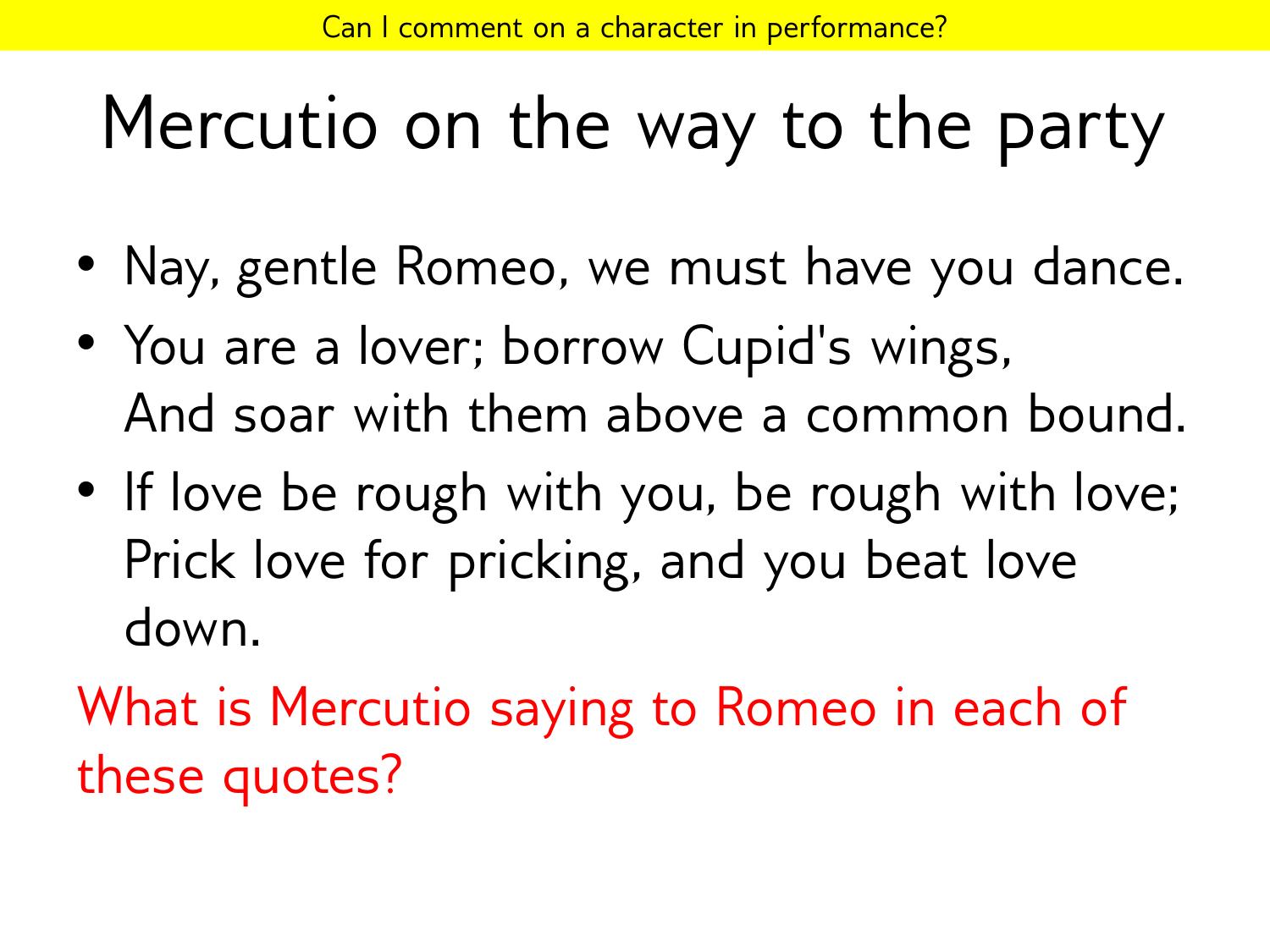

Can I comment on a character in performance?
# Mercutio on the way to the party
Nay, gentle Romeo, we must have you dance.
You are a lover; borrow Cupid's wings,
And soar with them above a common bound.
If love be rough with you, be rough with love;
Prick love for pricking, and you beat love down.
What is Mercutio saying to Romeo in each of these quotes?